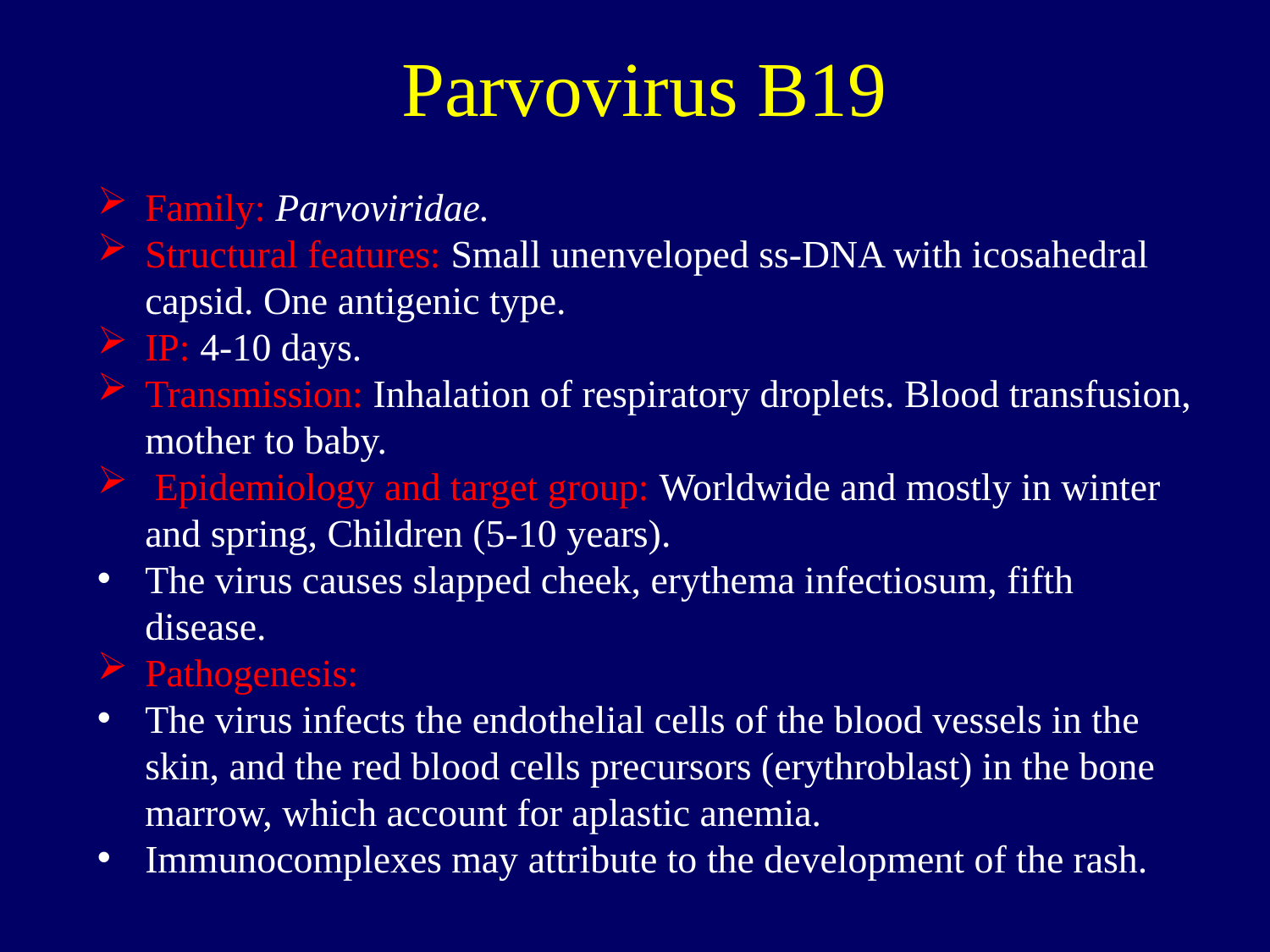

# Parvovirus B19
Family: Parvoviridae.
Structural features: Small unenveloped ss-DNA with icosahedral capsid. One antigenic type.
IP: 4-10 days.
Transmission: Inhalation of respiratory droplets. Blood transfusion, mother to baby.
 Epidemiology and target group: Worldwide and mostly in winter and spring, Children (5-10 years).
The virus causes slapped cheek, erythema infectiosum, fifth disease.
Pathogenesis:
The virus infects the endothelial cells of the blood vessels in the skin, and the red blood cells precursors (erythroblast) in the bone marrow, which account for aplastic anemia.
Immunocomplexes may attribute to the development of the rash.